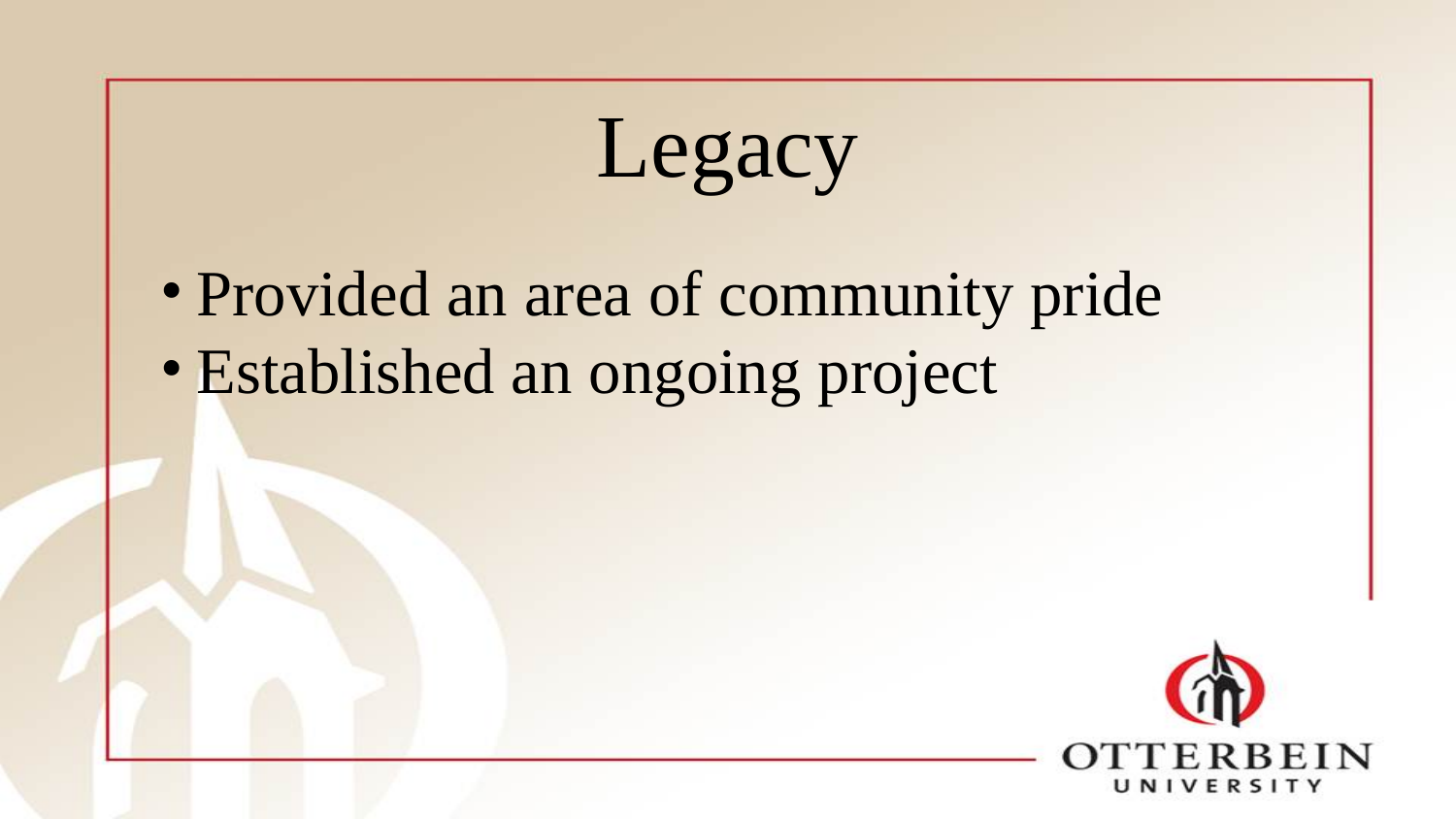

# Legacy
Provided an area of community pride
Established an ongoing project